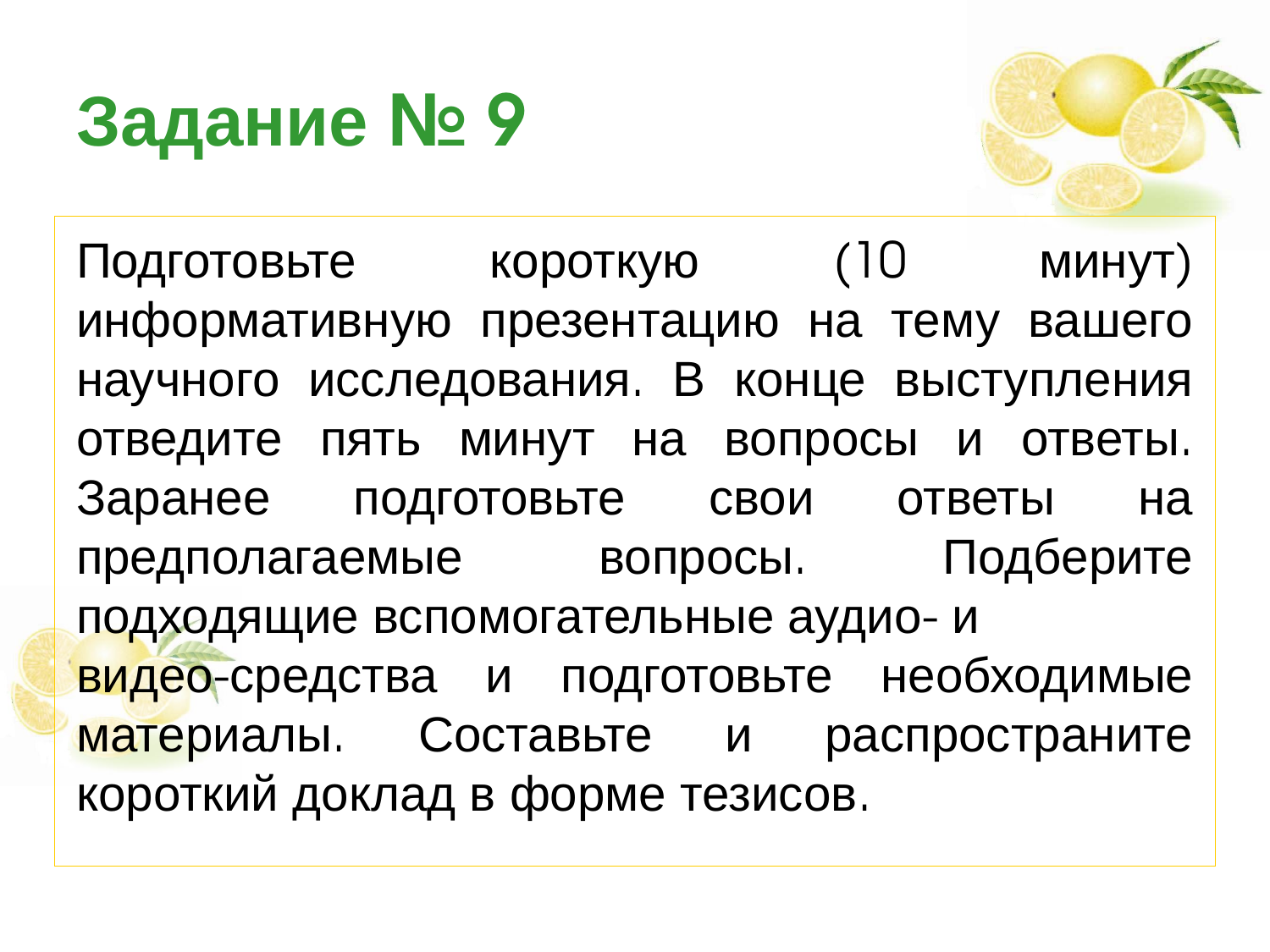

# Задание № 9
Подготовьте короткую (10 минут) информативную презентацию на тему вашего научного исследования. В конце выступления отведите пять минут на вопросы и ответы. Заранее подготовьте свои ответы на предполагаемые вопросы. Подберите подходящие вспомогательные аудио- и
видео-средства и подготовьте необходимые материалы. Составьте и распространите короткий доклад в форме тезисов.